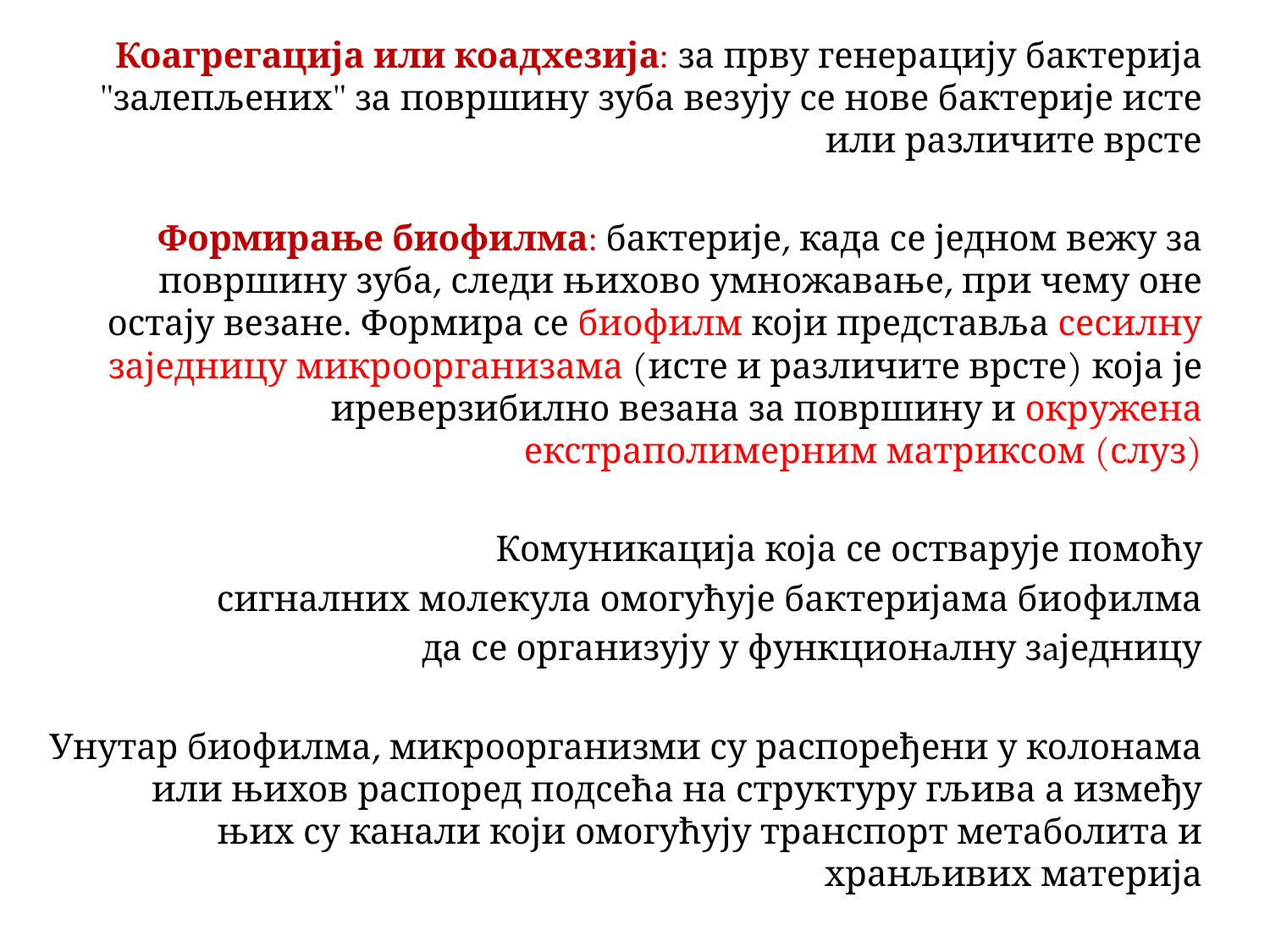

Коагрегација или коадхезија: за прву генерацију бактерија "залепљених" за површину зуба везују се нове бактерије исте или различите врсте

Формирање биофилма: бактерије, када се једном вежу за површину зуба, следи њихово умножавање, при чему оне остају везане. Формира се биофилм који представља сесилну заједницу микроорганизама (исте и различите врсте) која је иреверзибилно везана за површину и окружена екстраполимерним матриксом (слуз)

Комуникација која се остварује помоћу
сигналних молекула омогућује бактеријама биофилма
да се организују у функционaлну зaједницу

Унутар биофилма, микроорганизми су распоређени у колонама или њихов распоред подсећа на структуру гљива а између њих су канали који омогућују транспорт метаболита и хранљивих материја